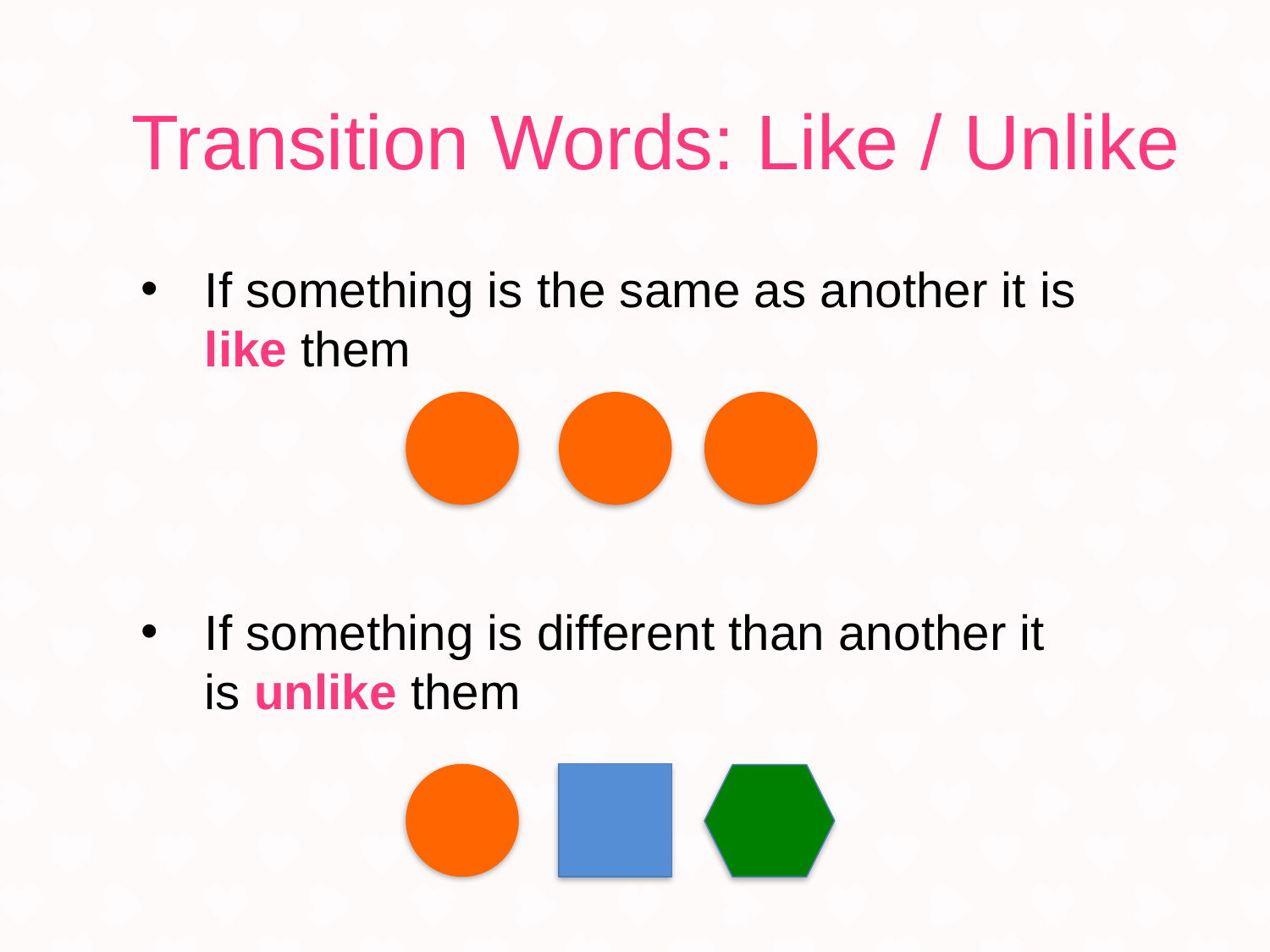

Transition Words: Like / Unlike
If something is the same as another it is like them

If something is different than another it is unlike them